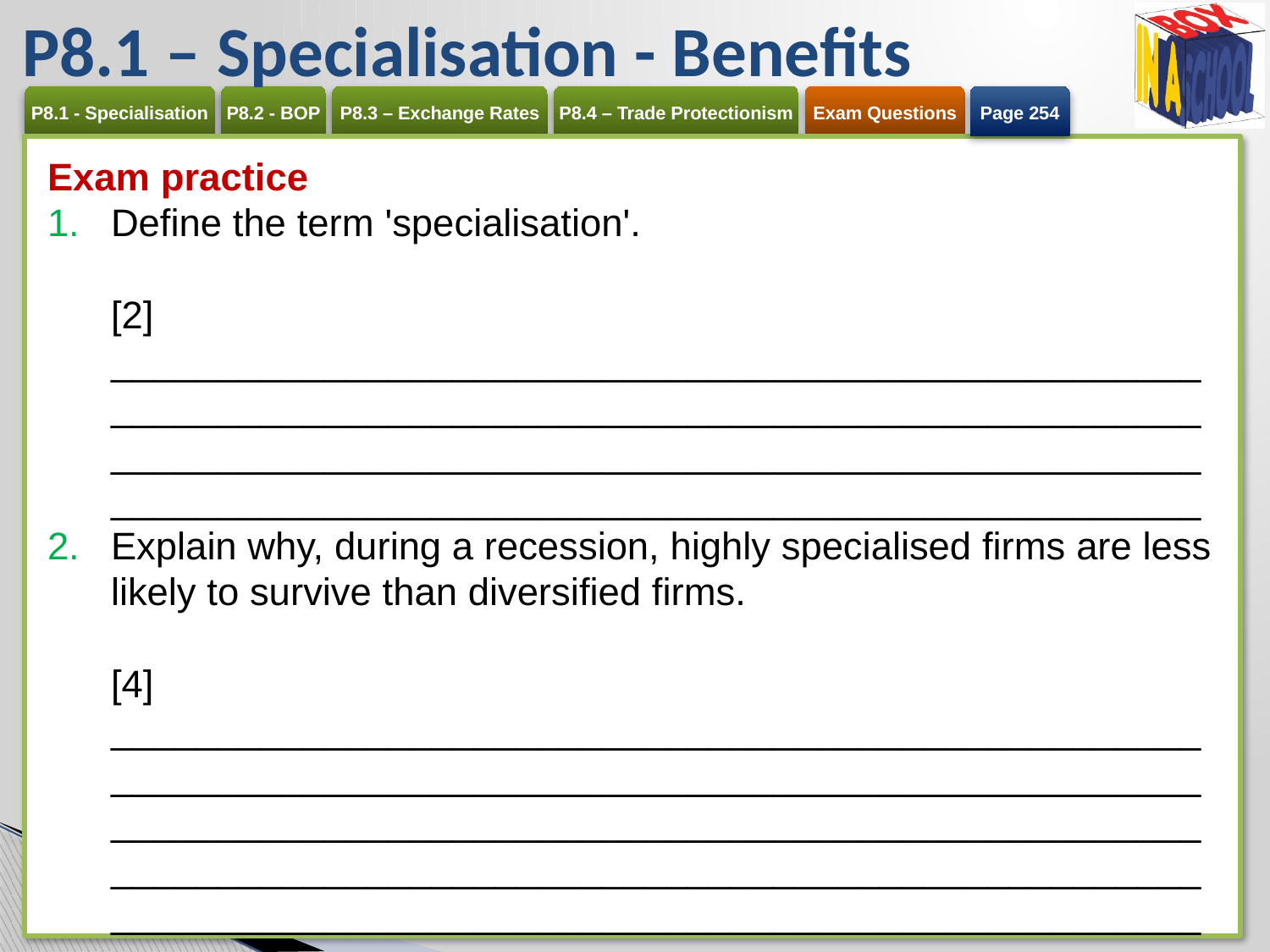

# P8.1 – Specialisation - Benefits
Page 254
Exam practice
Define the term 'specialisation'. 	[2]
____________________________________________________________________________________________________________________________________________________________________________________________________________
Explain why, during a recession, highly specialised firms are less likely to survive than diversified firms. 	[4]
_____________________________________________________________________________________________________________________________________________________________________________________________________________________________________________________________________________________________________________________________________________________________________